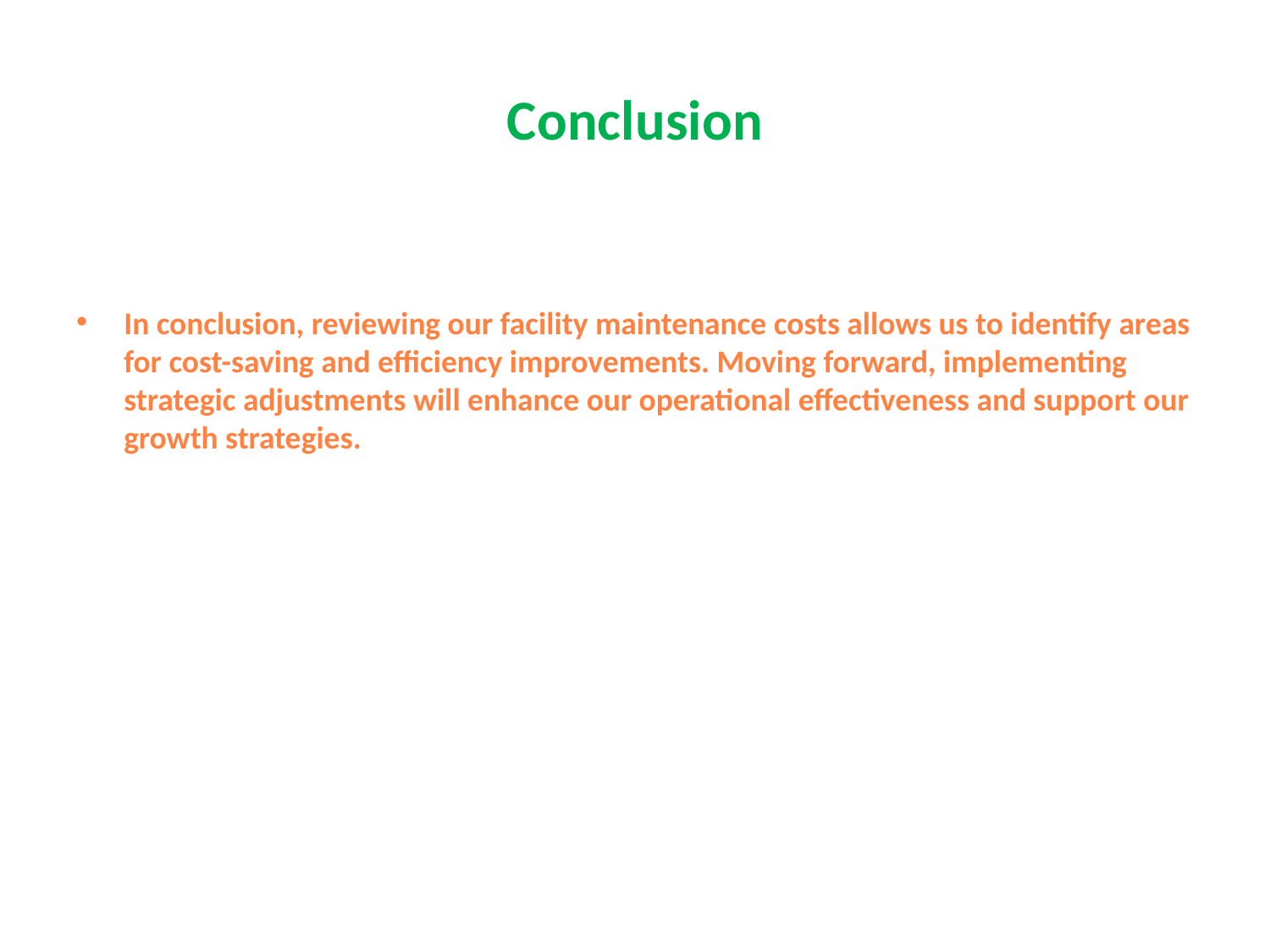

# Conclusion

In conclusion, reviewing our facility maintenance costs allows us to identify areas for cost-saving and efficiency improvements. Moving forward, implementing strategic adjustments will enhance our operational effectiveness and support our growth strategies.